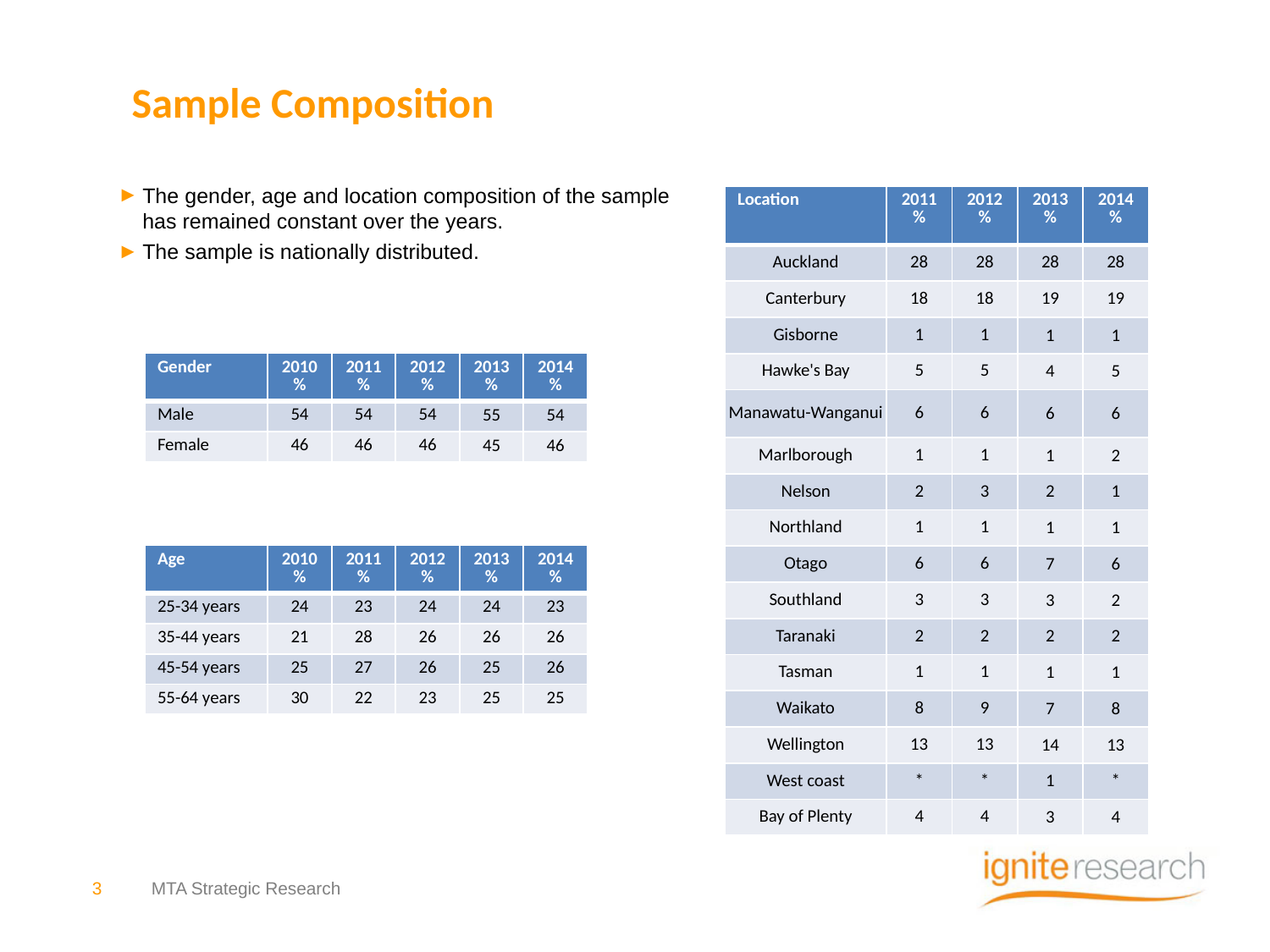

# Sample Composition
The gender, age and location composition of the sample has remained constant over the years.
The sample is nationally distributed.
| Location | 2011 % | 2012 % | 2013 % | 2014 % |
| --- | --- | --- | --- | --- |
| Auckland | 28 | 28 | 28 | 28 |
| Canterbury | 18 | 18 | 19 | 19 |
| Gisborne | 1 | 1 | 1 | 1 |
| Hawke's Bay | 5 | 5 | 4 | 5 |
| Manawatu-Wanganui | 6 | 6 | 6 | 6 |
| Marlborough | 1 | 1 | 1 | 2 |
| Nelson | 2 | 3 | 2 | 1 |
| Northland | 1 | 1 | 1 | 1 |
| Otago | 6 | 6 | 7 | 6 |
| Southland | 3 | 3 | 3 | 2 |
| Taranaki | 2 | 2 | 2 | 2 |
| Tasman | 1 | 1 | 1 | 1 |
| Waikato | 8 | 9 | 7 | 8 |
| Wellington | 13 | 13 | 14 | 13 |
| West coast | \* | \* | 1 | \* |
| Bay of Plenty | 4 | 4 | 3 | 4 |
| Gender | 2010 % | 2011 % | 2012 % | 2013 % | 2014 % |
| --- | --- | --- | --- | --- | --- |
| Male | 54 | 54 | 54 | 55 | 54 |
| Female | 46 | 46 | 46 | 45 | 46 |
| Age | 2010 % | 2011 % | 2012 % | 2013 % | 2014 % |
| --- | --- | --- | --- | --- | --- |
| 25-34 years | 24 | 23 | 24 | 24 | 23 |
| 35-44 years | 21 | 28 | 26 | 26 | 26 |
| 45-54 years | 25 | 27 | 26 | 25 | 26 |
| 55-64 years | 30 | 22 | 23 | 25 | 25 |
3
MTA Strategic Research